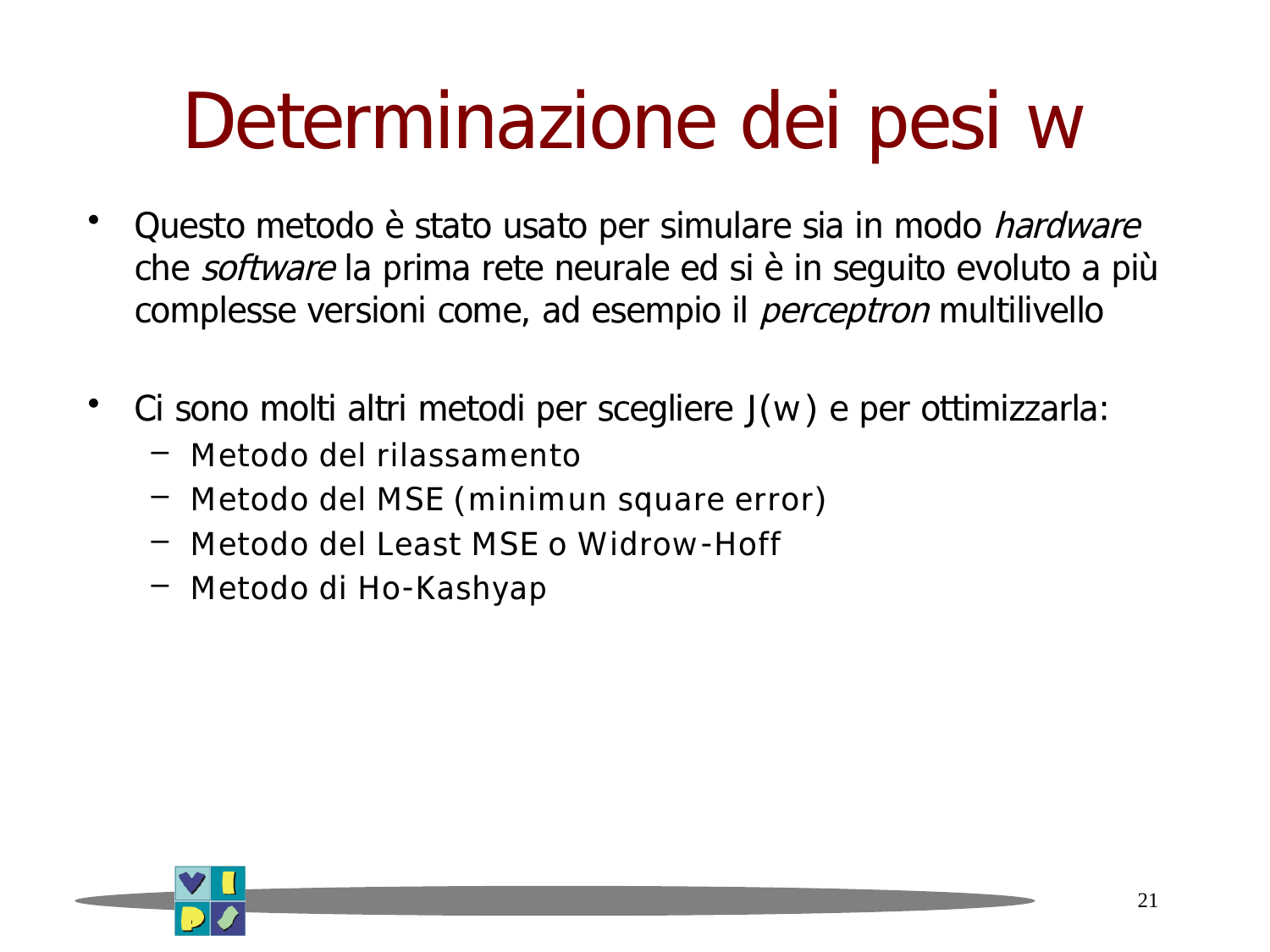

# Determinazione dei pesi w
Questo metodo è stato usato per simulare sia in modo hardware che software la prima rete neurale ed si è in seguito evoluto a più complesse versioni come, ad esempio il perceptron multilivello

Ci sono molti altri metodi per scegliere J(w) e per ottimizzarla:
Metodo del rilassamento
Metodo del MSE (minimun square error)
Metodo del Least MSE o Widrow-Hoff
Metodo di Ho-Kashyap

21